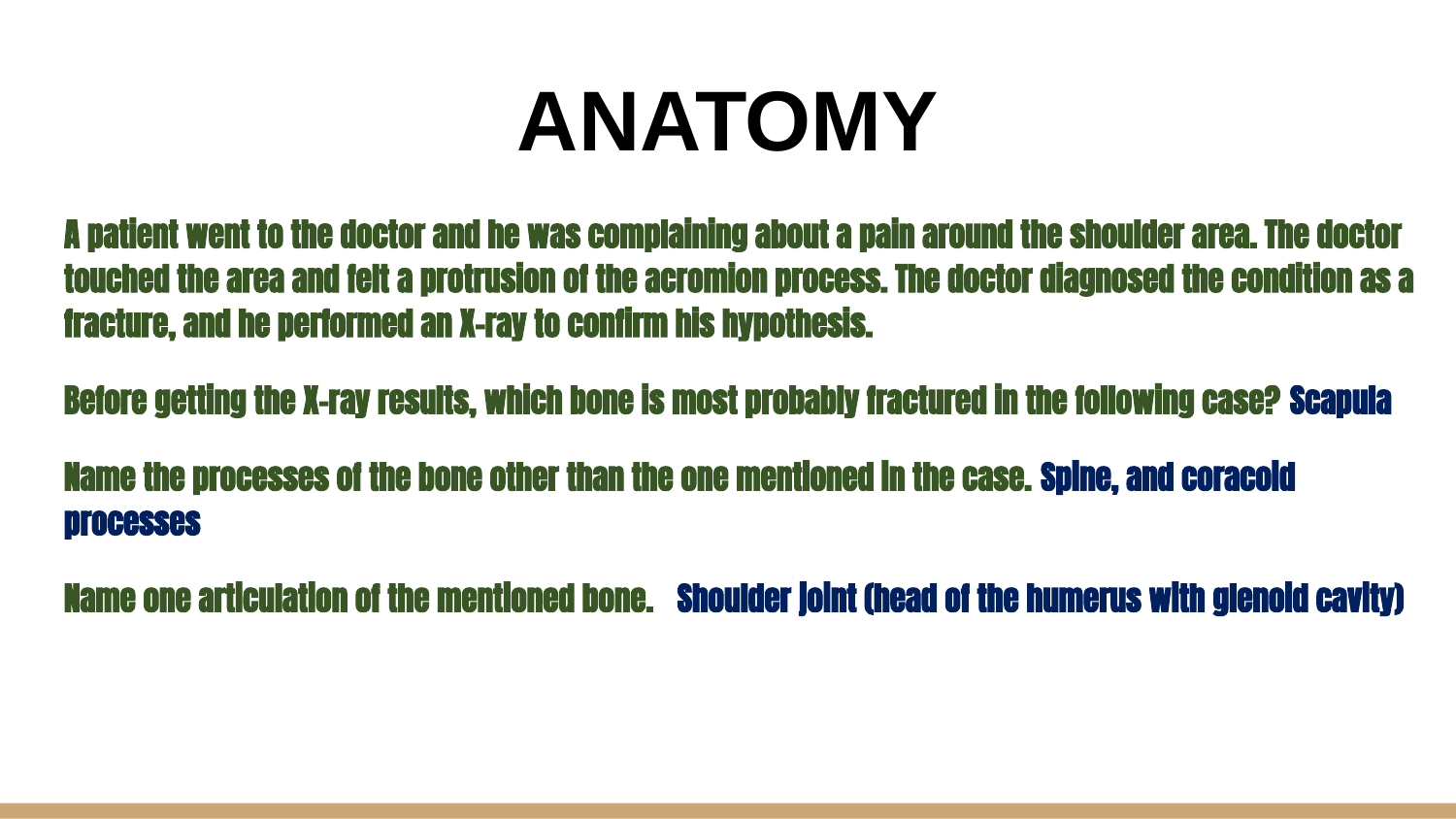

# ANATOMY
A patient went to the doctor and he was complaining about a pain around the shoulder area. The doctor touched the area and felt a protrusion of the acromion process. The doctor diagnosed the condition as a fracture, and he performed an X-ray to confirm his hypothesis.
Before getting the X-ray results, which bone is most probably fractured in the following case? Scapula
Name the processes of the bone other than the one mentioned in the case. Spine, and coracoid processes
Name one articulation of the mentioned bone.   Shoulder joint (head of the humerus with glenoid cavity)